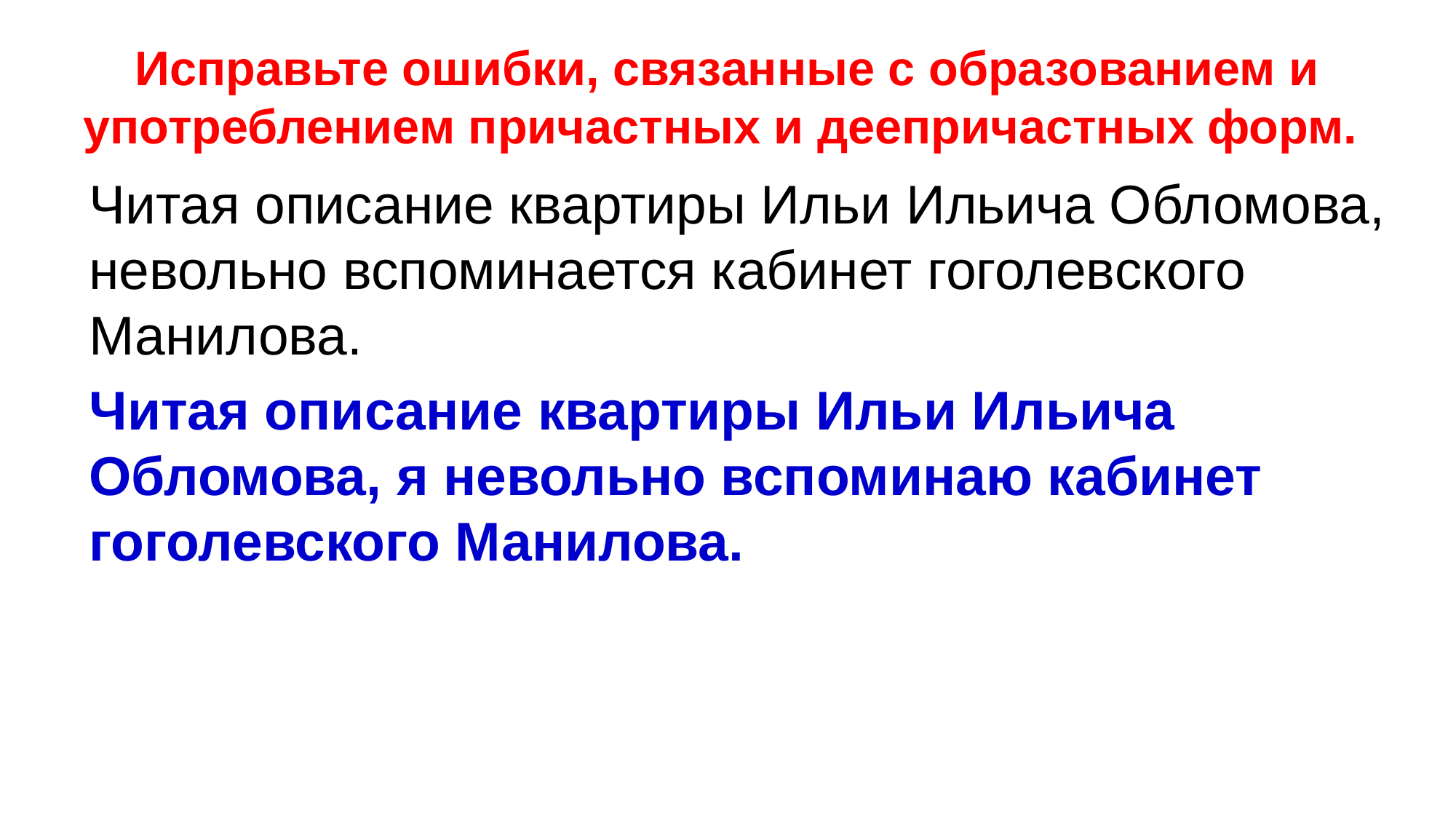

# Исправьте ошибки, связанные с образованием и употреблением причастных и деепричастных форм.
Читая описание квартиры Ильи Ильича Обломова, невольно вспоминается кабинет гоголевского Манилова.
Читая описание квартиры Ильи Ильича Обломова, я невольно вспоминаю кабинет гоголевского Манилова.